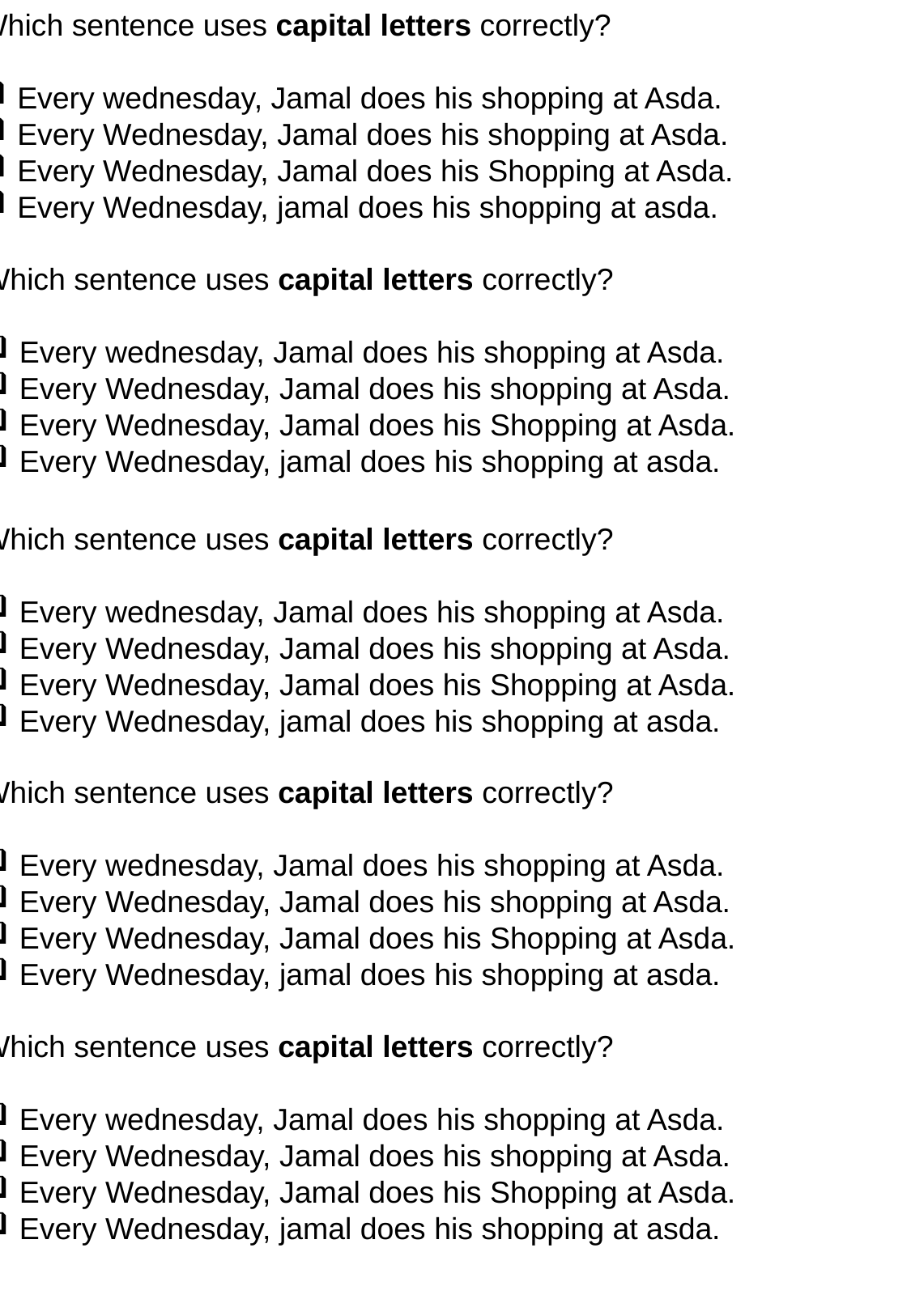

Which sentence uses capital letters correctly?

Every wednesday, Jamal does his shopping at Asda.
Every Wednesday, Jamal does his shopping at Asda.
Every Wednesday, Jamal does his Shopping at Asda.
Every Wednesday, jamal does his shopping at asda.
Which sentence uses capital letters correctly?

Every wednesday, Jamal does his shopping at Asda.
Every Wednesday, Jamal does his shopping at Asda.
Every Wednesday, Jamal does his Shopping at Asda.
Every Wednesday, jamal does his shopping at asda.
Which sentence uses capital letters correctly?

Every wednesday, Jamal does his shopping at Asda.
Every Wednesday, Jamal does his shopping at Asda.
Every Wednesday, Jamal does his Shopping at Asda.
Every Wednesday, jamal does his shopping at asda.
Which sentence uses capital letters correctly?

Every wednesday, Jamal does his shopping at Asda.
Every Wednesday, Jamal does his shopping at Asda.
Every Wednesday, Jamal does his Shopping at Asda.
Every Wednesday, jamal does his shopping at asda.
Which sentence uses capital letters correctly?

Every wednesday, Jamal does his shopping at Asda.
Every Wednesday, Jamal does his shopping at Asda.
Every Wednesday, Jamal does his Shopping at Asda.
Every Wednesday, jamal does his shopping at asda.